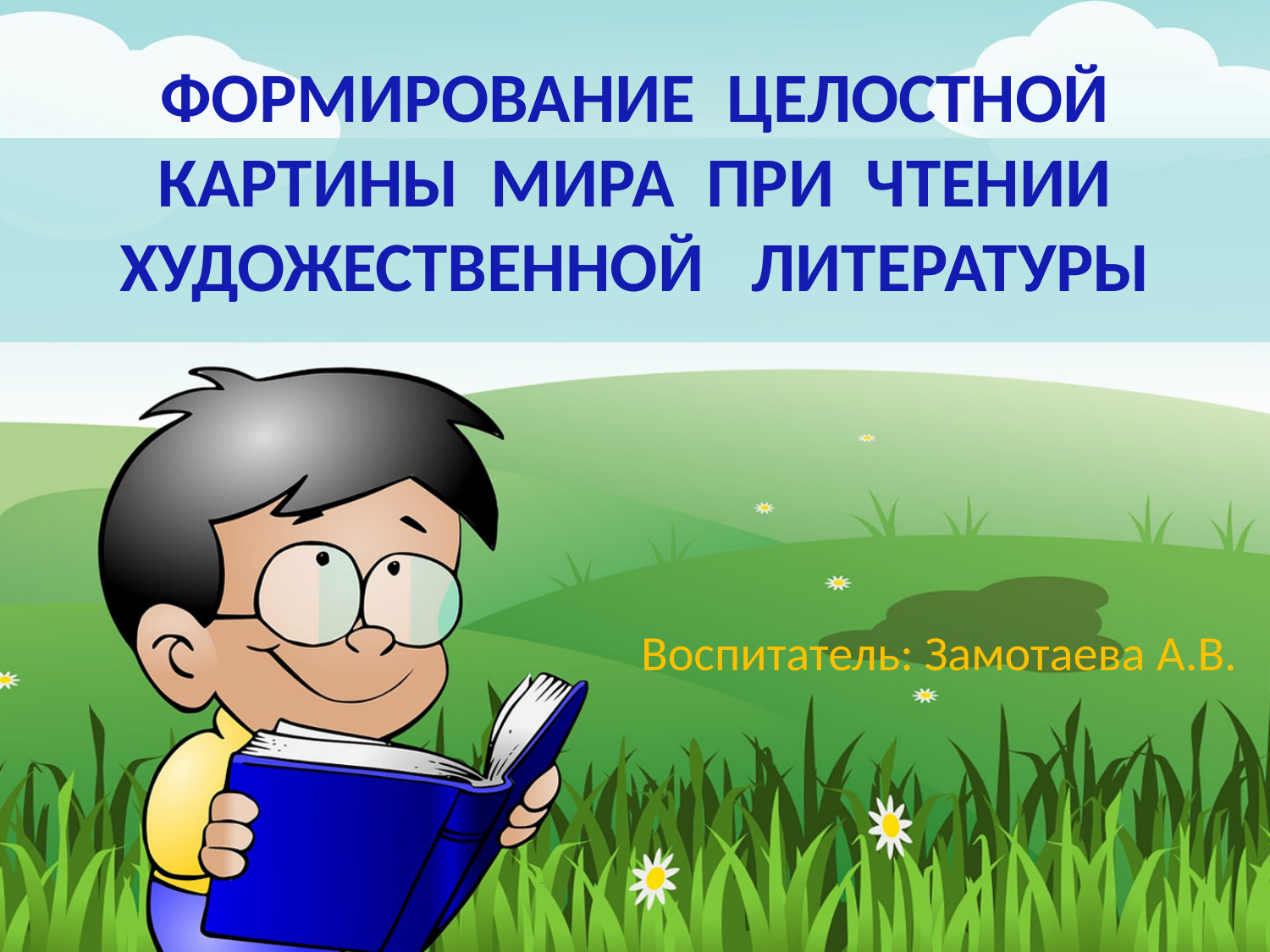

# ФОРМИРОВАНИЕ  ЦЕЛОСТНОЙ КАРТИНЫ  МИРА  ПРИ  ЧТЕНИИ ХУДОЖЕСТВЕННОЙ   ЛИТЕРАТУРЫ
Воспитатель: Замотаева А.В.